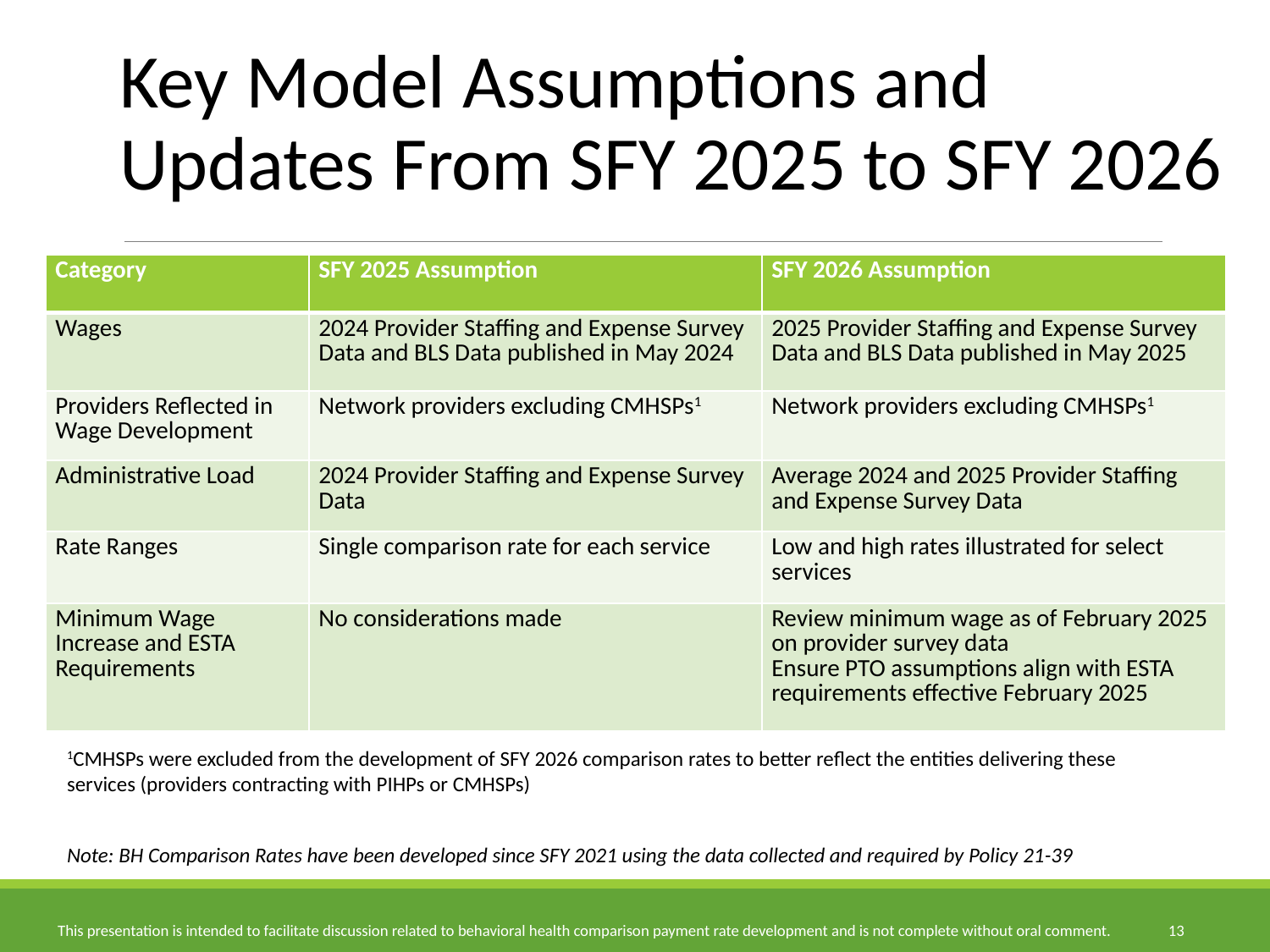

Key Model Assumptions and Updates From SFY 2025 to SFY 2026
| Category | SFY 2025 Assumption | SFY 2026 Assumption |
| --- | --- | --- |
| Wages | 2024 Provider Staffing and Expense Survey Data and BLS Data published in May 2024 | 2025 Provider Staffing and Expense Survey Data and BLS Data published in May 2025 |
| Providers Reflected in Wage Development | Network providers excluding CMHSPs1 | Network providers excluding CMHSPs1 |
| Administrative Load | 2024 Provider Staffing and Expense Survey Data | Average 2024 and 2025 Provider Staffing and Expense Survey Data |
| Rate Ranges | Single comparison rate for each service | Low and high rates illustrated for select services |
| Minimum Wage Increase and ESTA Requirements | No considerations made | Review minimum wage as of February 2025 on provider survey data Ensure PTO assumptions align with ESTA requirements effective February 2025 |
1CMHSPs were excluded from the development of SFY 2026 comparison rates to better reflect the entities delivering these services (providers contracting with PIHPs or CMHSPs)
Note: BH Comparison Rates have been developed since SFY 2021 using the data collected and required by Policy 21-39
13
This presentation is intended to facilitate discussion related to behavioral health comparison payment rate development and is not complete without oral comment.